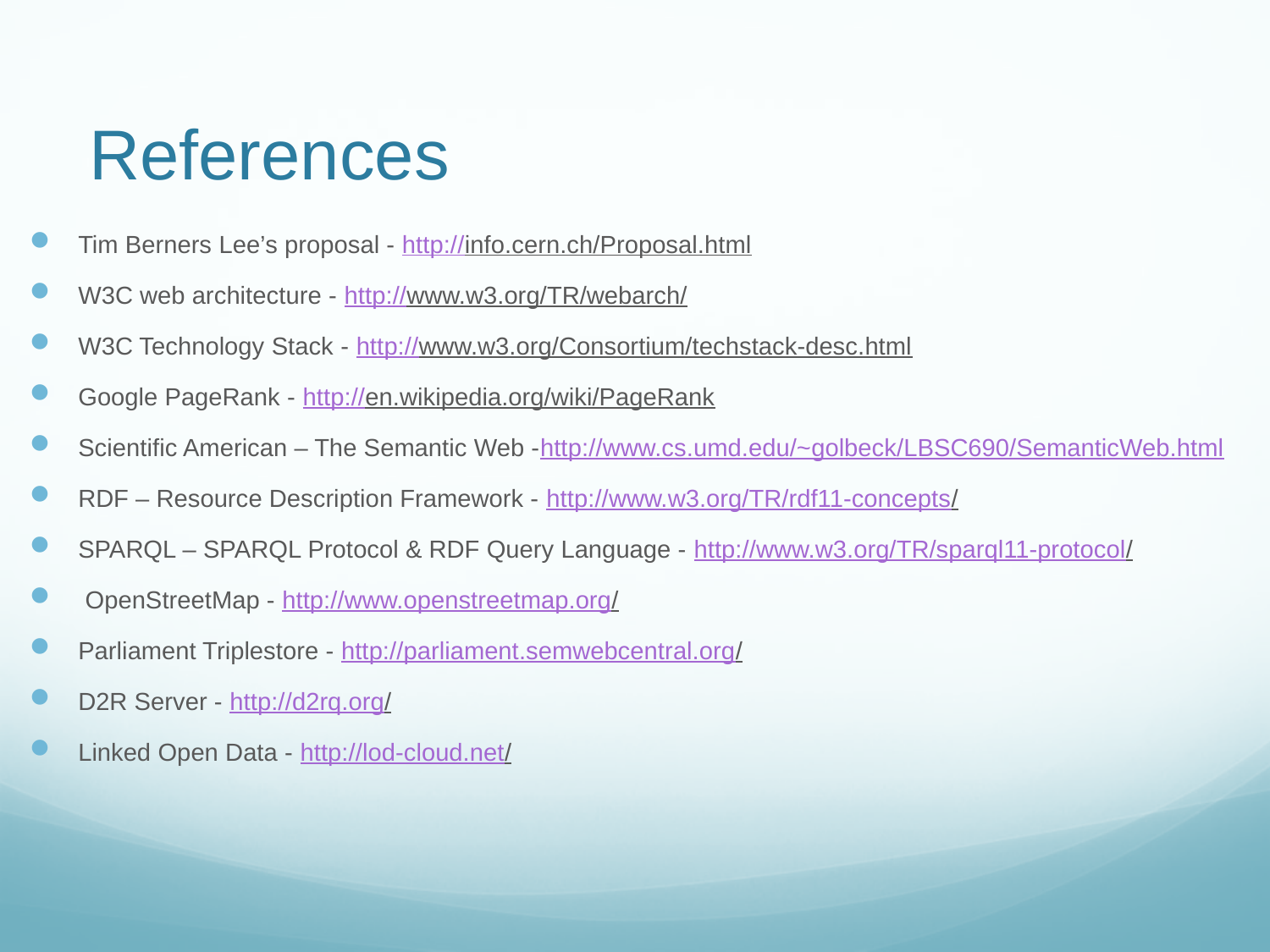

# References
Tim Berners Lee’s proposal - http://info.cern.ch/Proposal.html
W3C web architecture - http://www.w3.org/TR/webarch/
W3C Technology Stack - http://www.w3.org/Consortium/techstack-desc.html
Google PageRank - http://en.wikipedia.org/wiki/PageRank
Scientific American – The Semantic Web -http://www.cs.umd.edu/~golbeck/LBSC690/SemanticWeb.html
RDF – Resource Description Framework - http://www.w3.org/TR/rdf11-concepts/
SPARQL – SPARQL Protocol & RDF Query Language - http://www.w3.org/TR/sparql11-protocol/
 OpenStreetMap - http://www.openstreetmap.org/
Parliament Triplestore - http://parliament.semwebcentral.org/
D2R Server - http://d2rq.org/
Linked Open Data - http://lod-cloud.net/